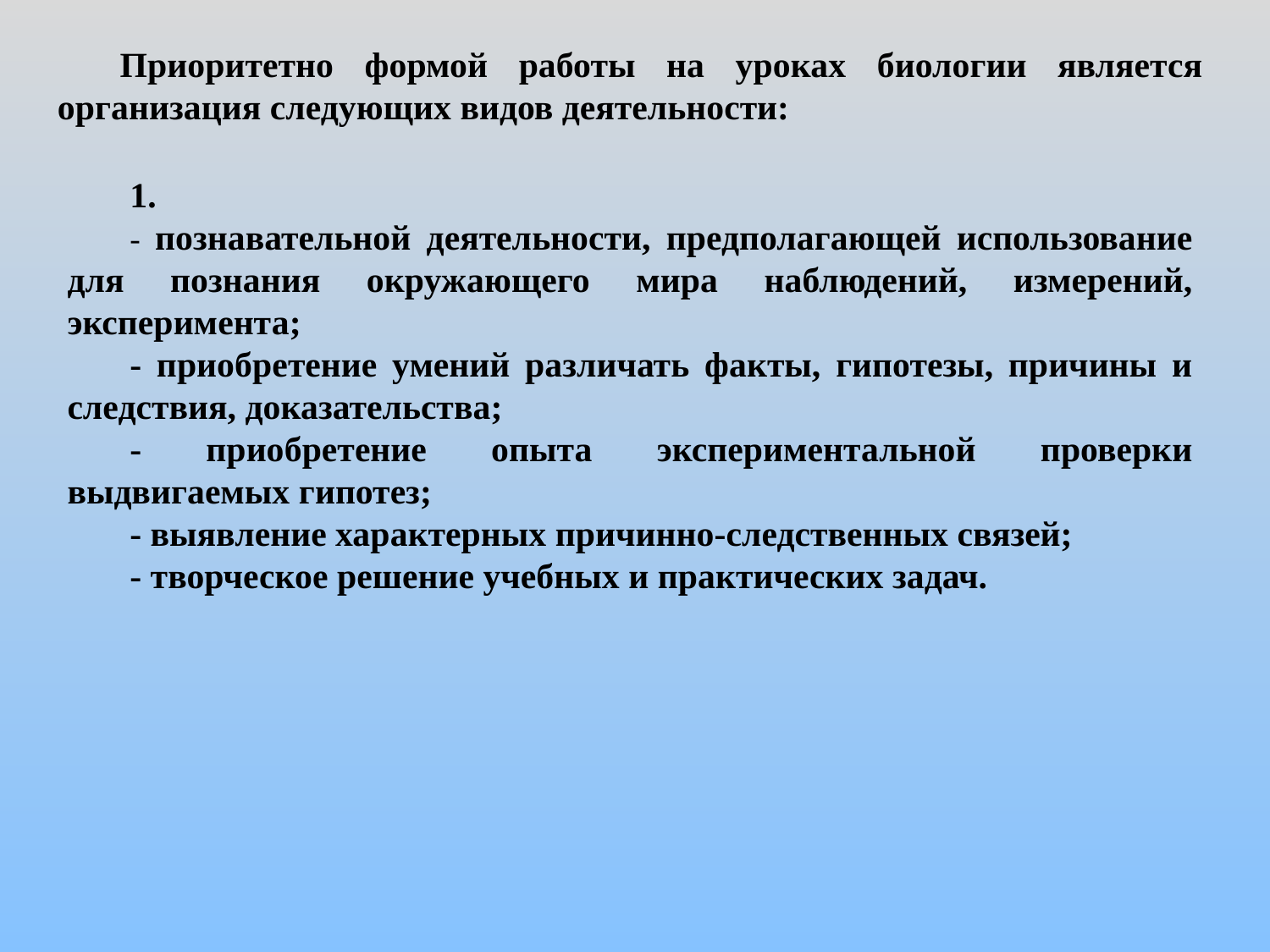

Приоритетно формой работы на уроках биологии является организация следующих видов деятельности:
1.
- познавательной деятельности, предполагающей использование для познания окружающего мира наблюдений, измерений, эксперимента;
- приобретение умений различать факты, гипотезы, причины и следствия, доказательства;
- приобретение опыта экспериментальной проверки выдвигаемых гипотез;
- выявление характерных причинно-следственных связей;
- творческое решение учебных и практических задач.